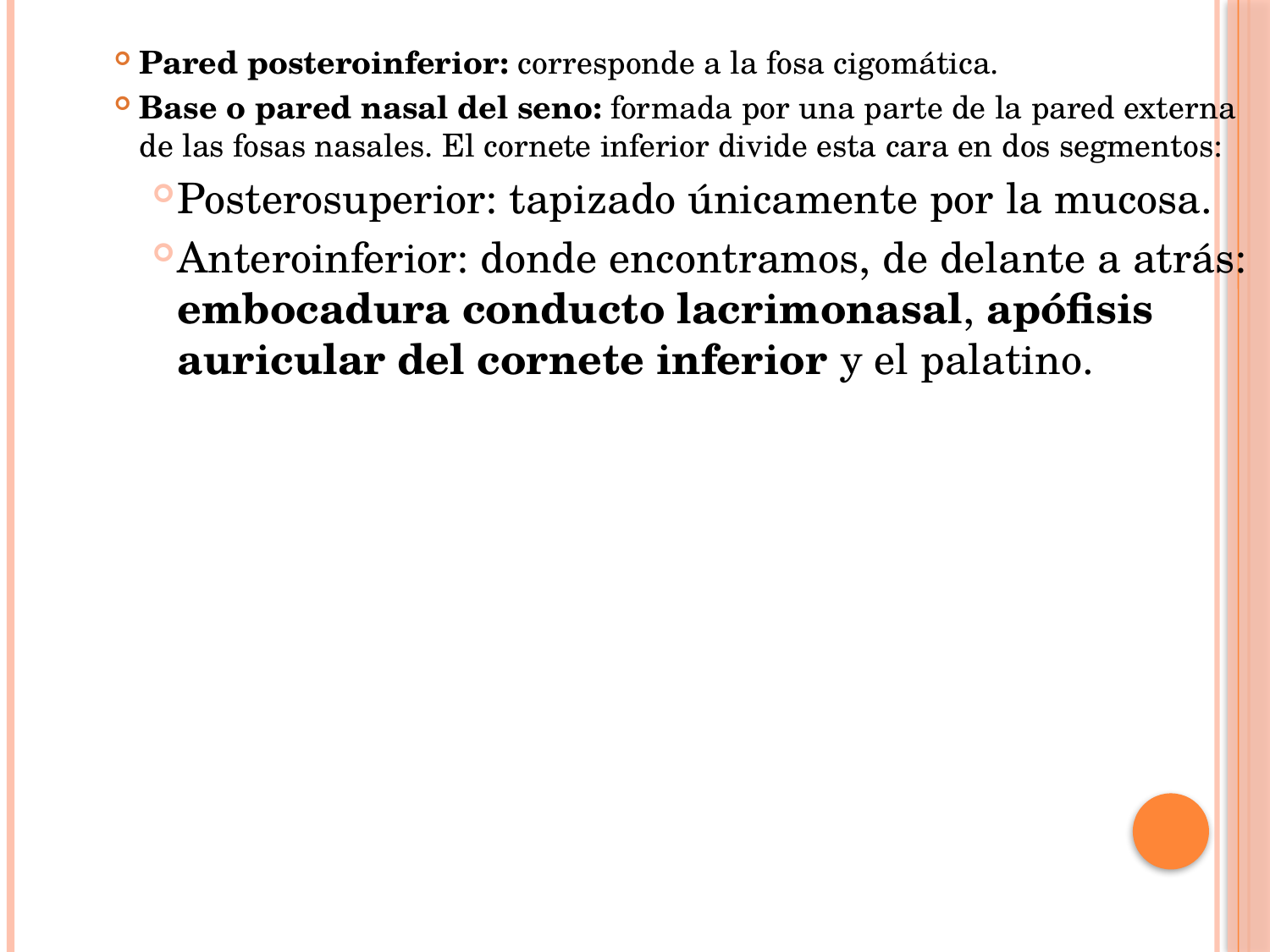

Pared posteroinferior: corresponde a la fosa cigomática.
Base o pared nasal del seno: formada por una parte de la pared externa de las fosas nasales. El cornete inferior divide esta cara en dos segmentos:
Posterosuperior: tapizado únicamente por la mucosa.
Anteroinferior: donde encontramos, de delante a atrás: embocadura conducto lacrimonasal, apófisis auricular del cornete inferior y el palatino.